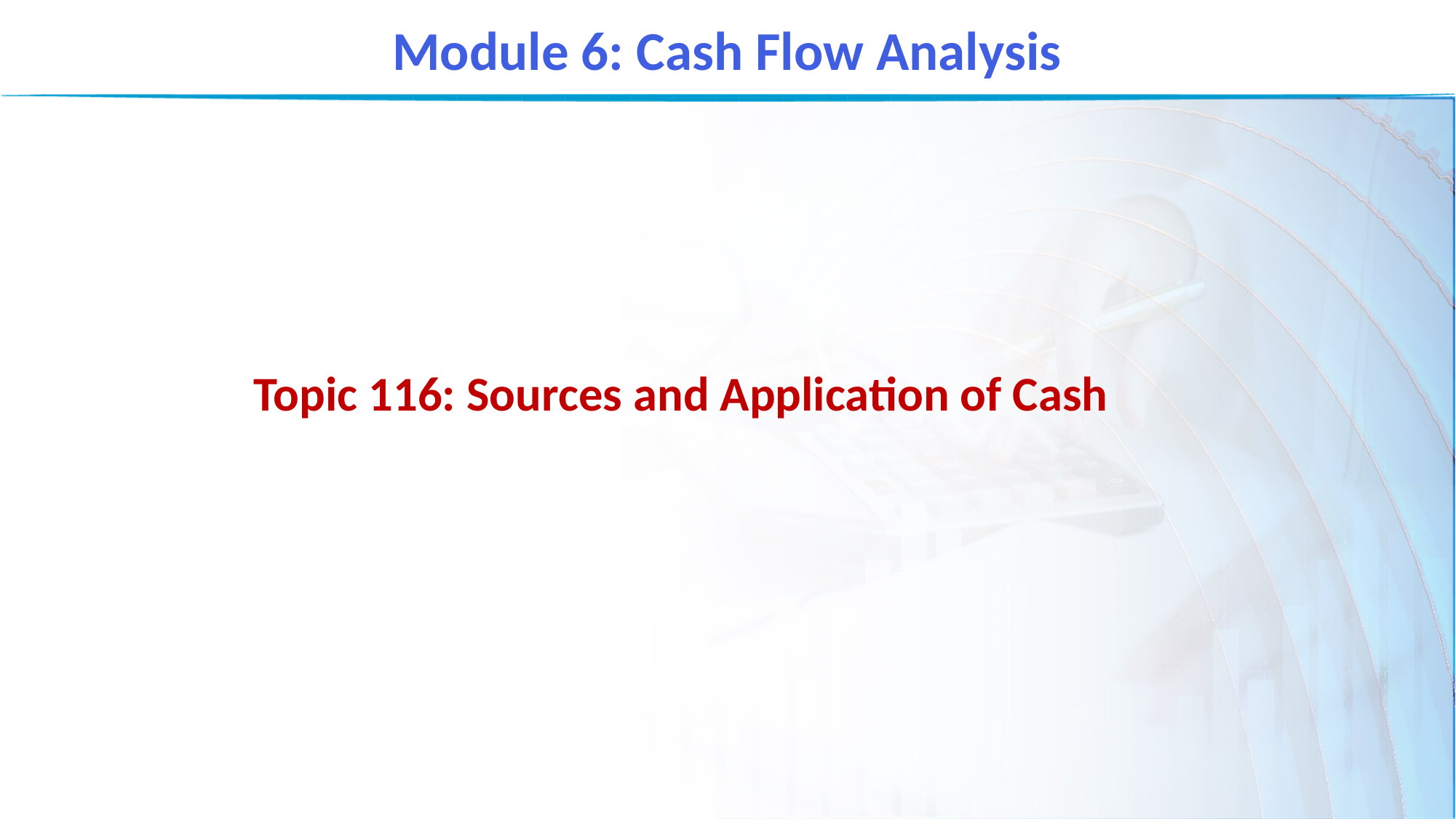

Module 6: Cash Flow Analysis
Topic 116: Sources and Application of Cash